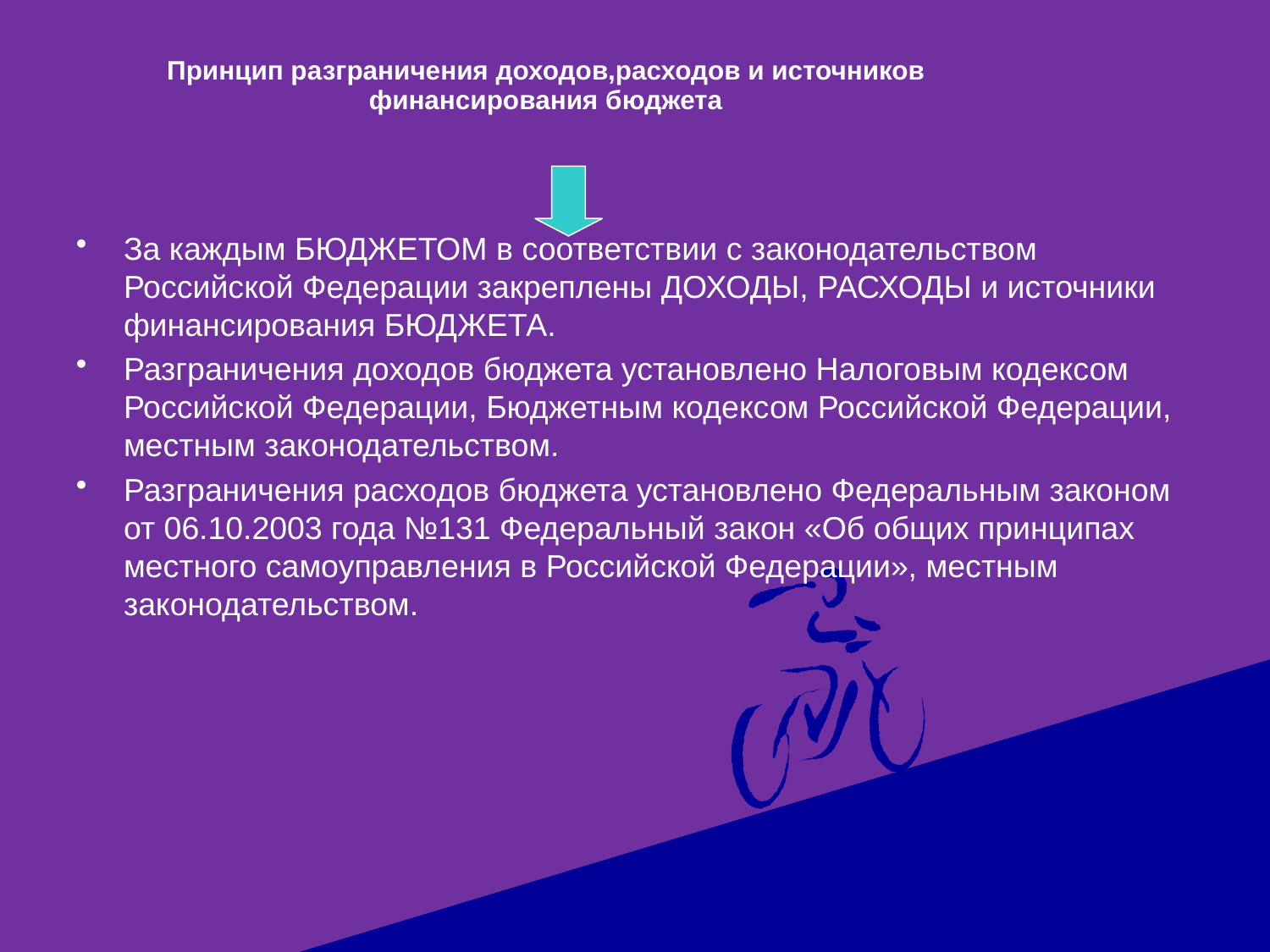

# Принцип разграничения доходов,расходов и источников финансирования бюджета

За каждым БЮДЖЕТОМ в соответствии с законодательством Российской Федерации закреплены ДОХОДЫ, РАСХОДЫ и источники финансирования БЮДЖЕТА.
Разграничения доходов бюджета установлено Налоговым кодексом Российской Федерации, Бюджетным кодексом Российской Федерации, местным законодательством.
Разграничения расходов бюджета установлено Федеральным законом от 06.10.2003 года №131 Федеральный закон «Об общих принципах местного самоуправления в Российской Федерации», местным законодательством.